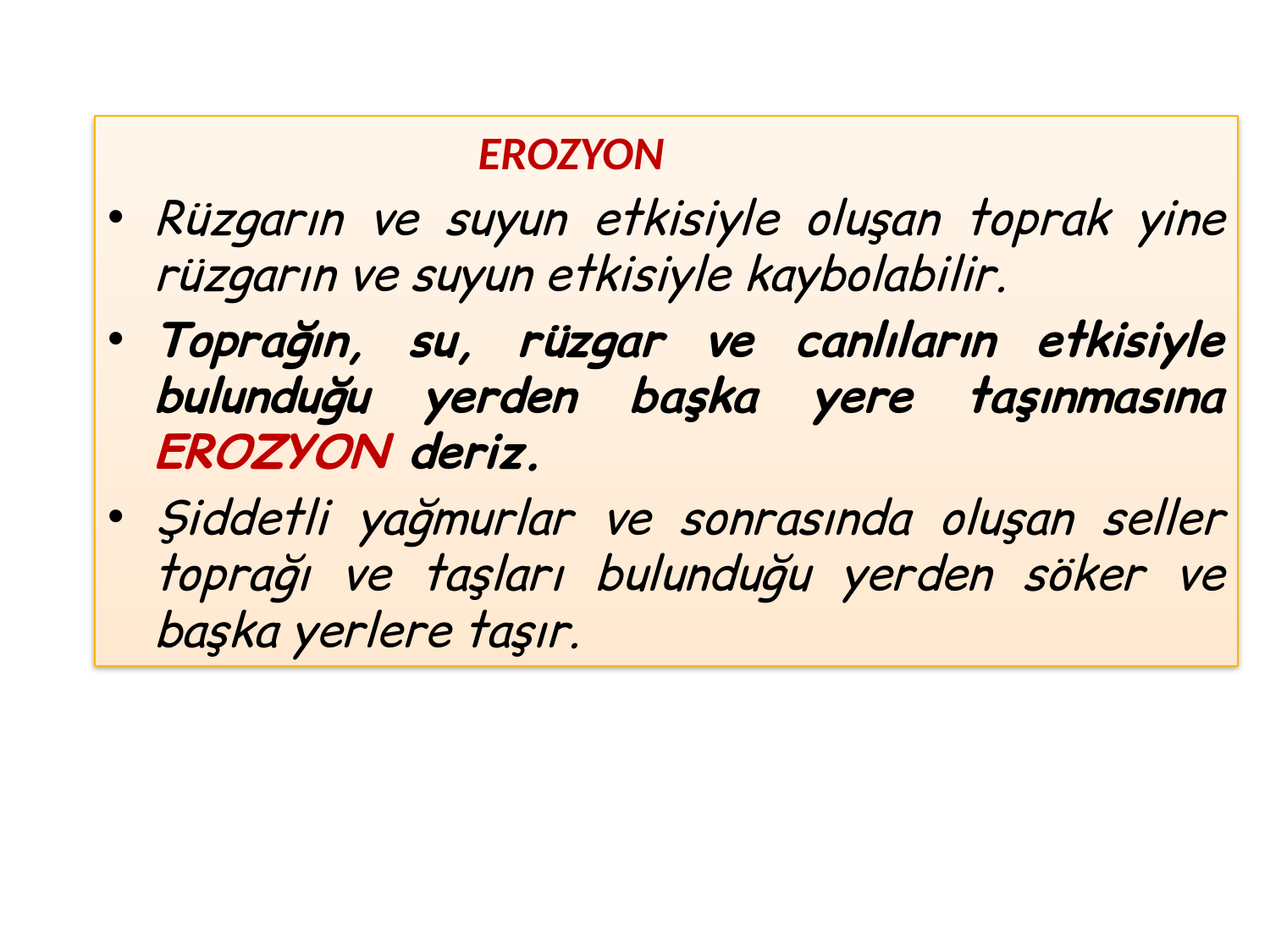

EROZYON
Rüzgarın ve suyun etkisiyle oluşan toprak yine rüzgarın ve suyun etkisiyle kaybolabilir.
Toprağın, su, rüzgar ve canlıların etkisiyle bulunduğu yerden başka yere taşınmasına EROZYON deriz.
Şiddetli yağmurlar ve sonrasında oluşan seller toprağı ve taşları bulunduğu yerden söker ve başka yerlere taşır.